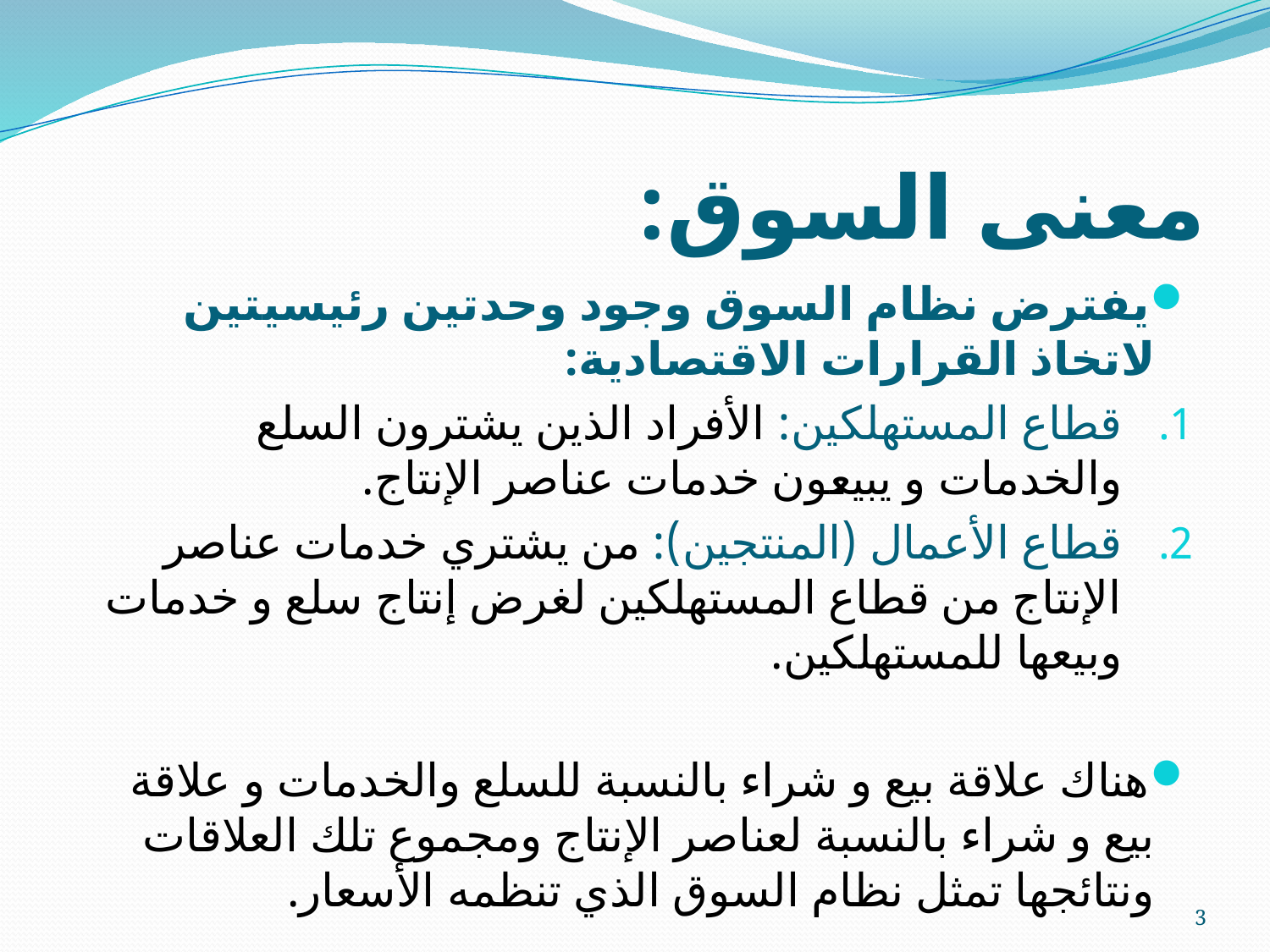

# معنى السوق:
يفترض نظام السوق وجود وحدتين رئيسيتين لاتخاذ القرارات الاقتصادية:
قطاع المستهلكين: الأفراد الذين يشترون السلع والخدمات و يبيعون خدمات عناصر الإنتاج.
قطاع الأعمال (المنتجين): من يشتري خدمات عناصر الإنتاج من قطاع المستهلكين لغرض إنتاج سلع و خدمات وبيعها للمستهلكين.

هناك علاقة بيع و شراء بالنسبة للسلع والخدمات و علاقة بيع و شراء بالنسبة لعناصر الإنتاج ومجموع تلك العلاقات ونتائجها تمثل نظام السوق الذي تنظمه الأسعار.
3